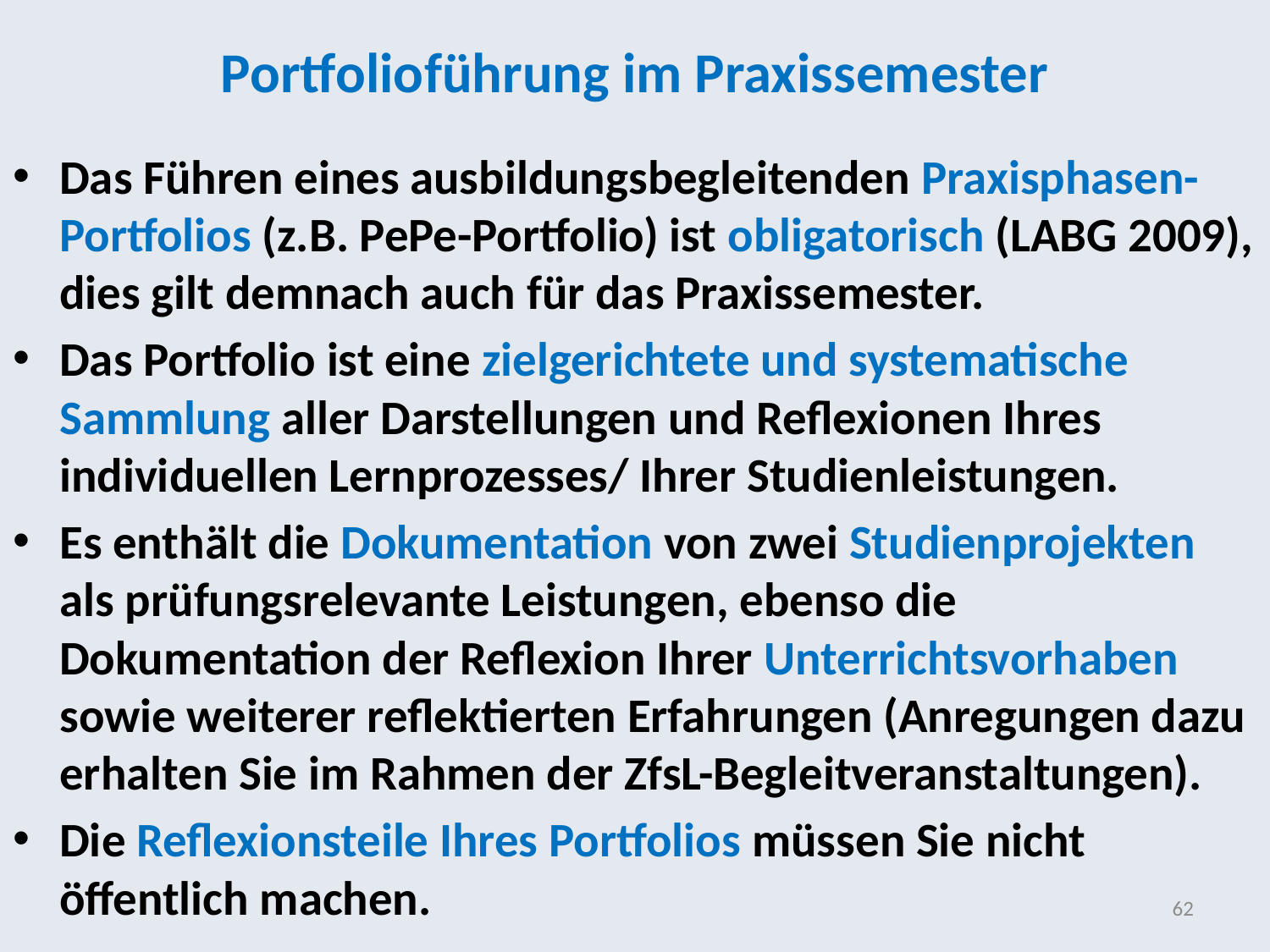

# Portfolioführung im Praxissemester
Das Führen eines ausbildungsbegleitenden Praxisphasen-Portfolios (z.B. PePe-Portfolio) ist obligatorisch (LABG 2009), dies gilt demnach auch für das Praxissemester.
Das Portfolio ist eine zielgerichtete und systematische Sammlung aller Darstellungen und Reflexionen Ihres individuellen Lernprozesses/ Ihrer Studienleistungen.
Es enthält die Dokumentation von zwei Studienprojekten als prüfungsrelevante Leistungen, ebenso die Dokumentation der Reflexion Ihrer Unterrichtsvorhaben sowie weiterer reflektierten Erfahrungen (Anregungen dazu erhalten Sie im Rahmen der ZfsL-Begleitveranstaltungen).
Die Reflexionsteile Ihres Portfolios müssen Sie nicht öffentlich machen.

62